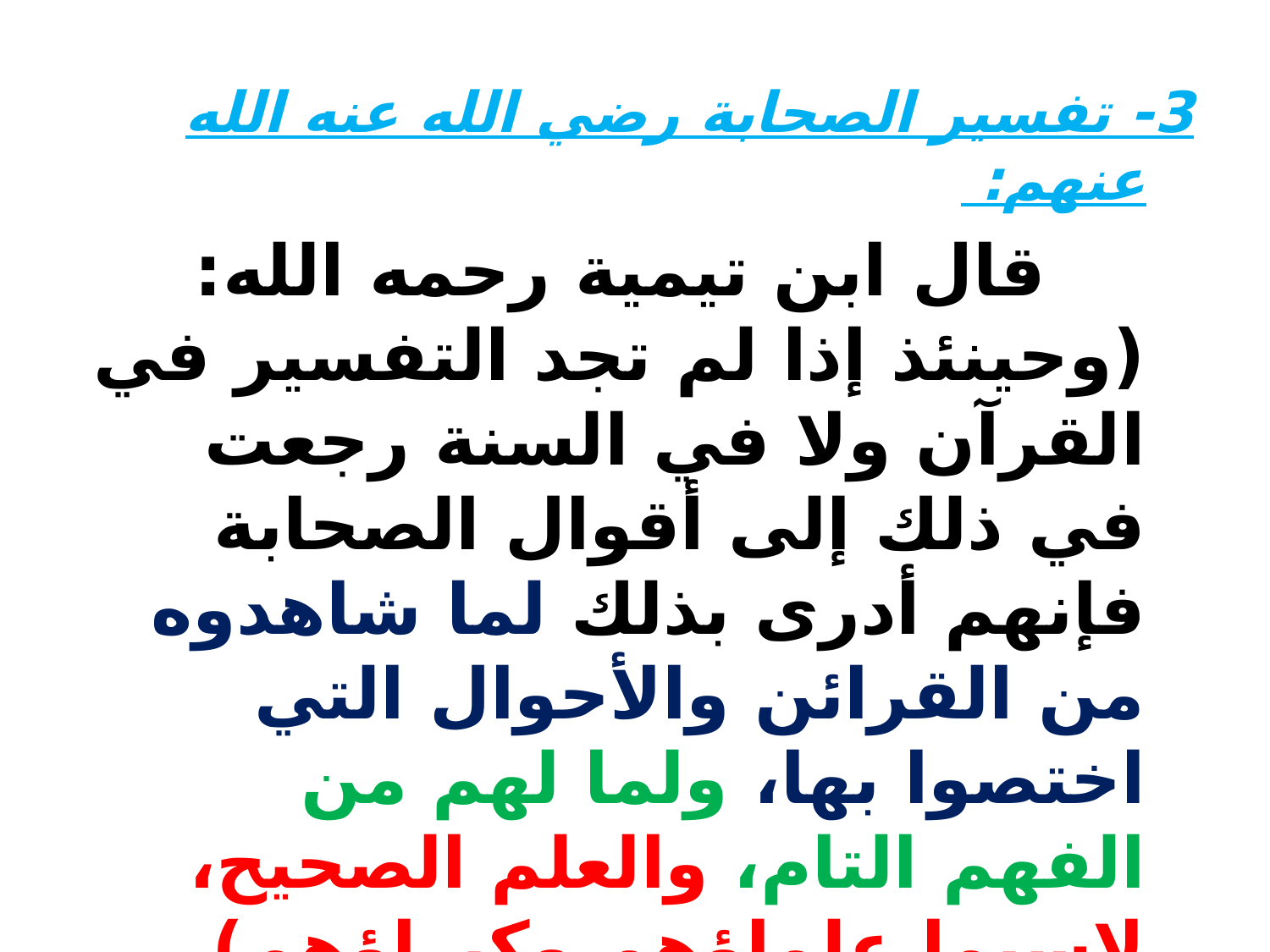

3- تفسير الصحابة رضي الله عنه الله عنهم:
      قال ابن تيمية رحمه الله: (وحينئذ إذا لم تجد التفسير في القرآن ولا في السنة رجعت في ذلك إلى أقوال الصحابة فإنهم أدرى بذلك لما شاهدوه من القرائن والأحوال التي اختصوا بها، ولما لهم من الفهم التام، والعلم الصحيح، لاسيما علماؤهم وكبراؤهم).